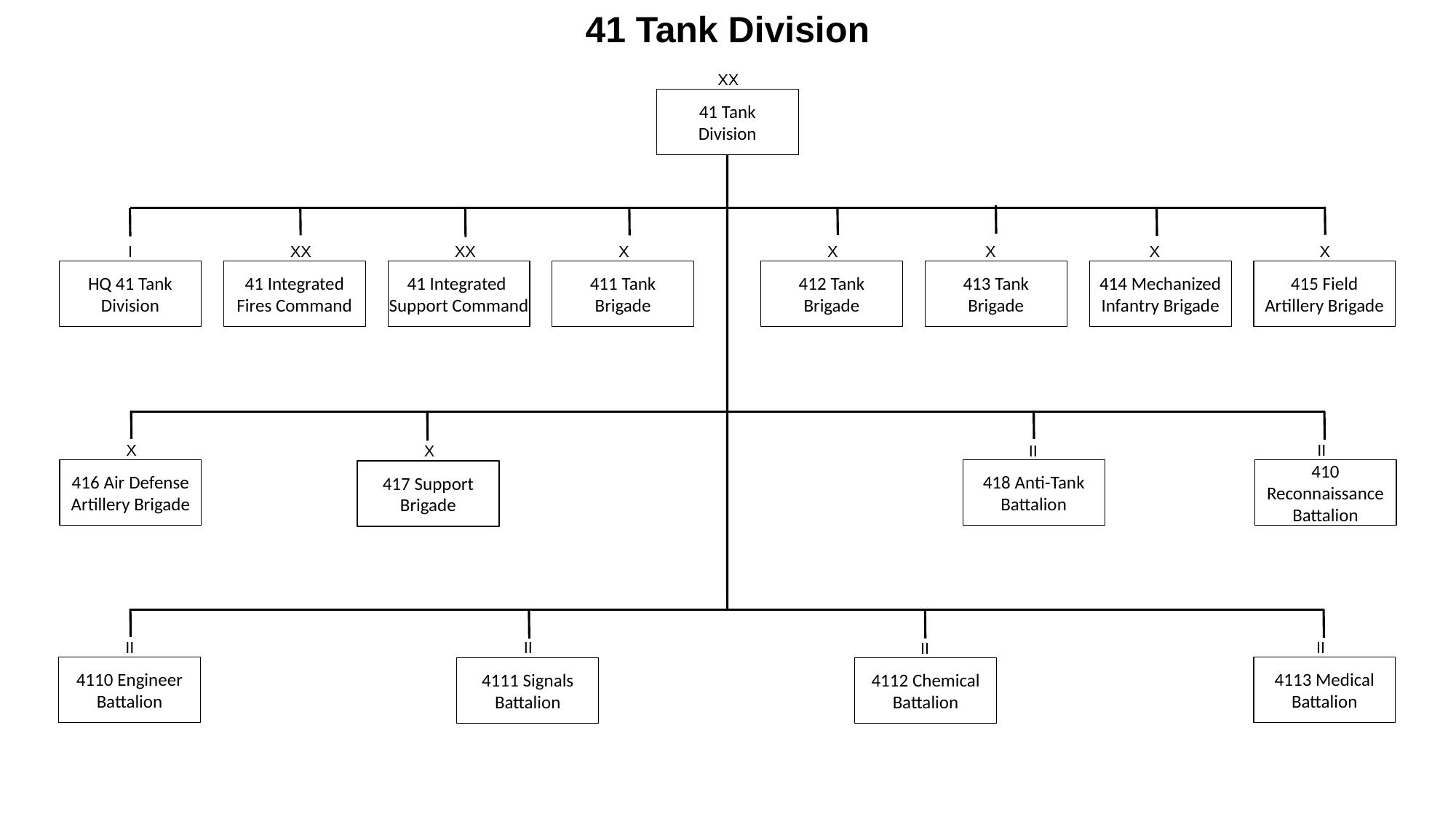

# 41 Tank Division
XX
41 Tank
Division
I
XX
XX
X
X
X
X
X
HQ 41 Tank Division
41 Integrated
Fires Command
41 Integrated
Support Command
411 Tank
Brigade
412 Tank
Brigade
413 Tank
Brigade
414 Mechanized
Infantry Brigade
415 Field
Artillery Brigade
X
II
X
II
418 Anti-Tank
Battalion
416 Air Defense
Artillery Brigade
410 Reconnaissance Battalion
417 Support
Brigade
II
II
II
II
4110 Engineer
Battalion
4113 Medical
Battalion
4111 Signals
Battalion
4112 Chemical
Battalion